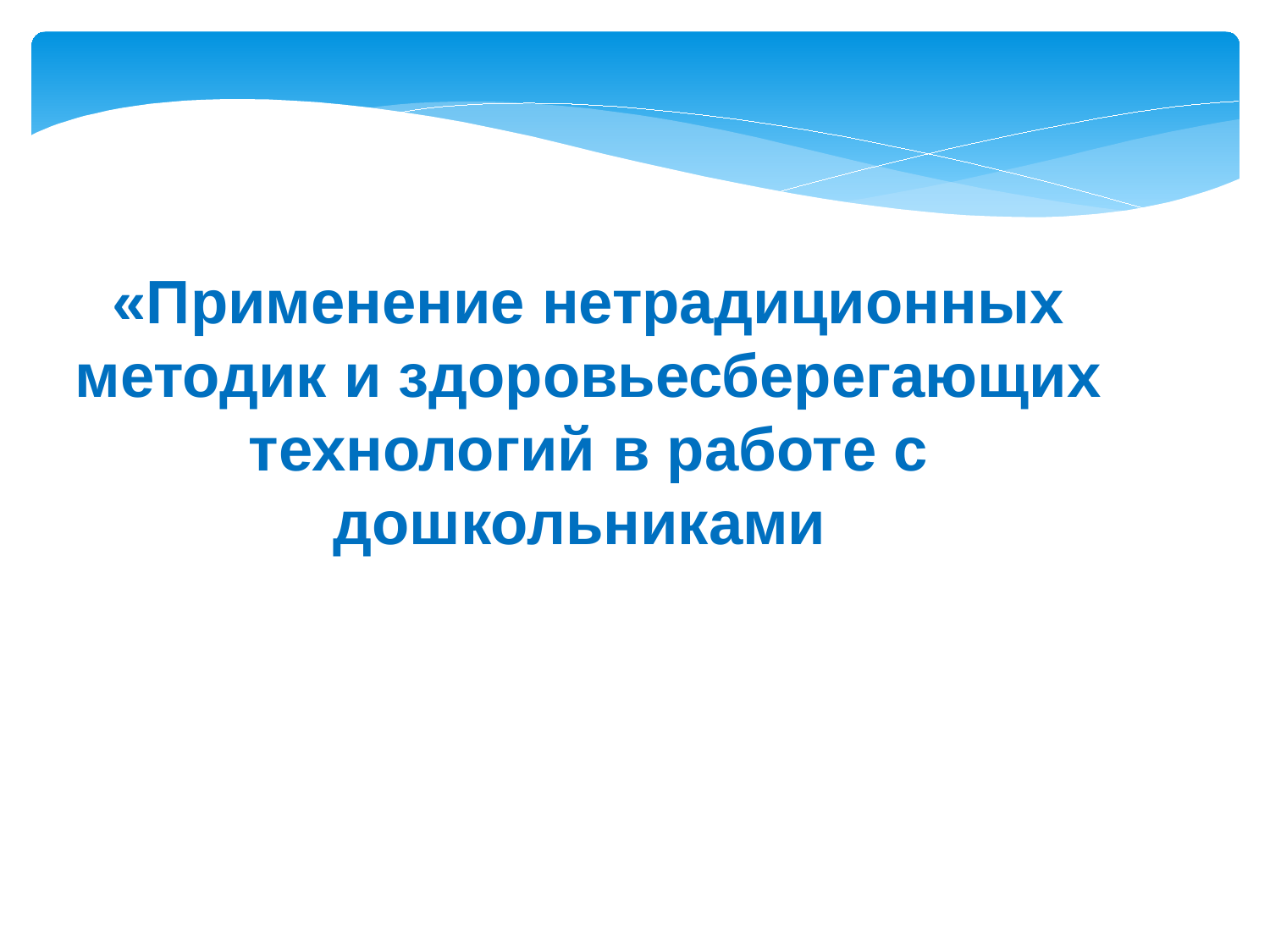

«Применение нетрадиционных методик и здоровьесберегающих технологий в работе с дошкольниками